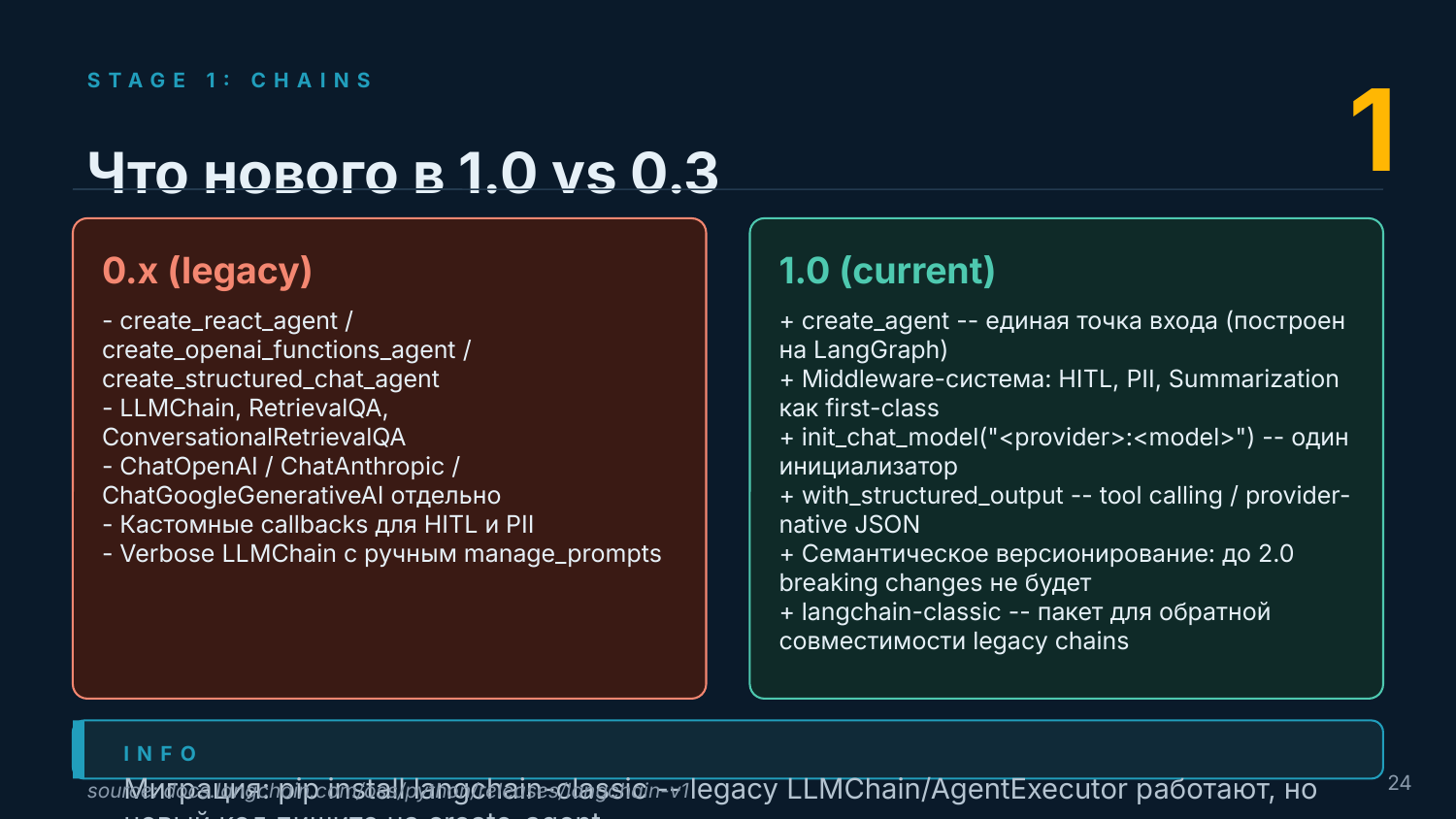

1
STAGE 1: CHAINS
Что нового в 1.0 vs 0.3

0.x (legacy)
1.0 (current)
- create_react_agent / create_openai_functions_agent / create_structured_chat_agent
- LLMChain, RetrievalQA, ConversationalRetrievalQA
- ChatOpenAI / ChatAnthropic / ChatGoogleGenerativeAI отдельно
- Кастомные callbacks для HITL и PII
- Verbose LLMChain с ручным manage_prompts

+ create_agent -- единая точка входа (построен на LangGraph)
+ Middleware-система: HITL, PII, Summarization как first-class
+ init_chat_model("<provider>:<model>") -- один инициализатор
+ with_structured_output -- tool calling / provider-native JSON
+ Семантическое версионирование: до 2.0 breaking changes не будет
+ langchain-classic -- пакет для обратной совместимости legacy chains

INFO
24
source: docs.langchain.com/oss/python/releases/langchain-v1
Миграция: pip install langchain-classic -- legacy LLMChain/AgentExecutor работают, но новый код пишите на create_agent.